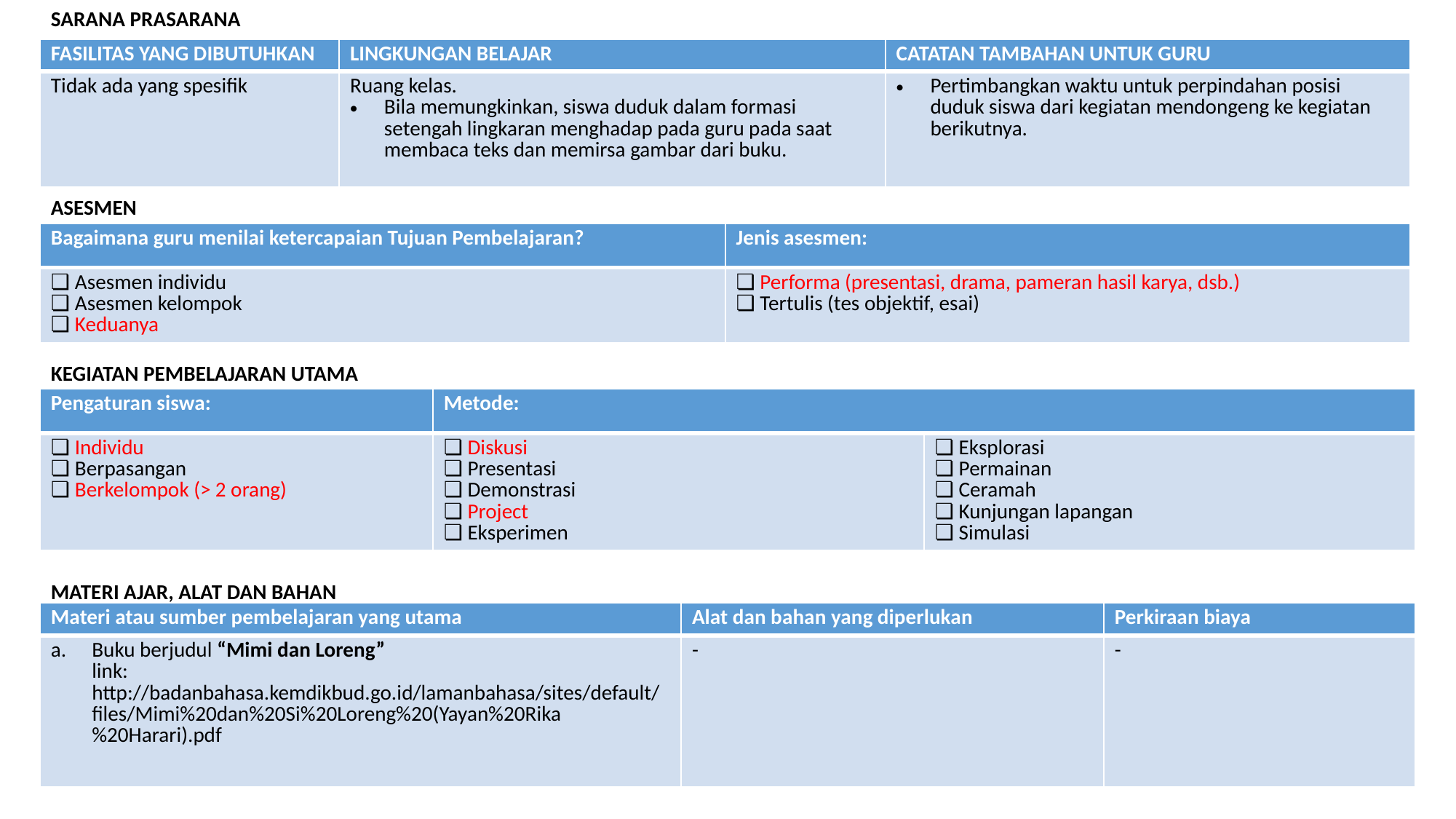

SARANA PRASARANA
| FASILITAS YANG DIBUTUHKAN | LINGKUNGAN BELAJAR | CATATAN TAMBAHAN UNTUK GURU |
| --- | --- | --- |
| Tidak ada yang spesifik | Ruang kelas. Bila memungkinkan, siswa duduk dalam formasi setengah lingkaran menghadap pada guru pada saat membaca teks dan memirsa gambar dari buku. | Pertimbangkan waktu untuk perpindahan posisi duduk siswa dari kegiatan mendongeng ke kegiatan berikutnya. |
ASESMEN
| Bagaimana guru menilai ketercapaian Tujuan Pembelajaran? | Jenis asesmen: |
| --- | --- |
| ❏ Asesmen individu ❏ Asesmen kelompok ❏ Keduanya | ❏ Performa (presentasi, drama, pameran hasil karya, dsb.) ❏ Tertulis (tes objektif, esai) |
ASESMENT
KEGIATAN PEMBELAJARAN UTAMA
| Pengaturan siswa: | Metode: |  |
| --- | --- | --- |
| ❏ Individu ❏ Berpasangan ❏ Berkelompok (> 2 orang) | ❏ Diskusi ❏ Presentasi ❏ Demonstrasi ❏ Project ❏ Eksperimen | ❏ Eksplorasi ❏ Permainan ❏ Ceramah ❏ Kunjungan lapangan ❏ Simulasi |
MATERI AJAR, ALAT DAN BAHAN
| Materi atau sumber pembelajaran yang utama | Alat dan bahan yang diperlukan | Perkiraan biaya |
| --- | --- | --- |
| Buku berjudul “Mimi dan Loreng” link: http://badanbahasa.kemdikbud.go.id/lamanbahasa/sites/default/files/Mimi%20dan%20Si%20Loreng%20(Yayan%20Rika%20Harari).pdf | - | - |